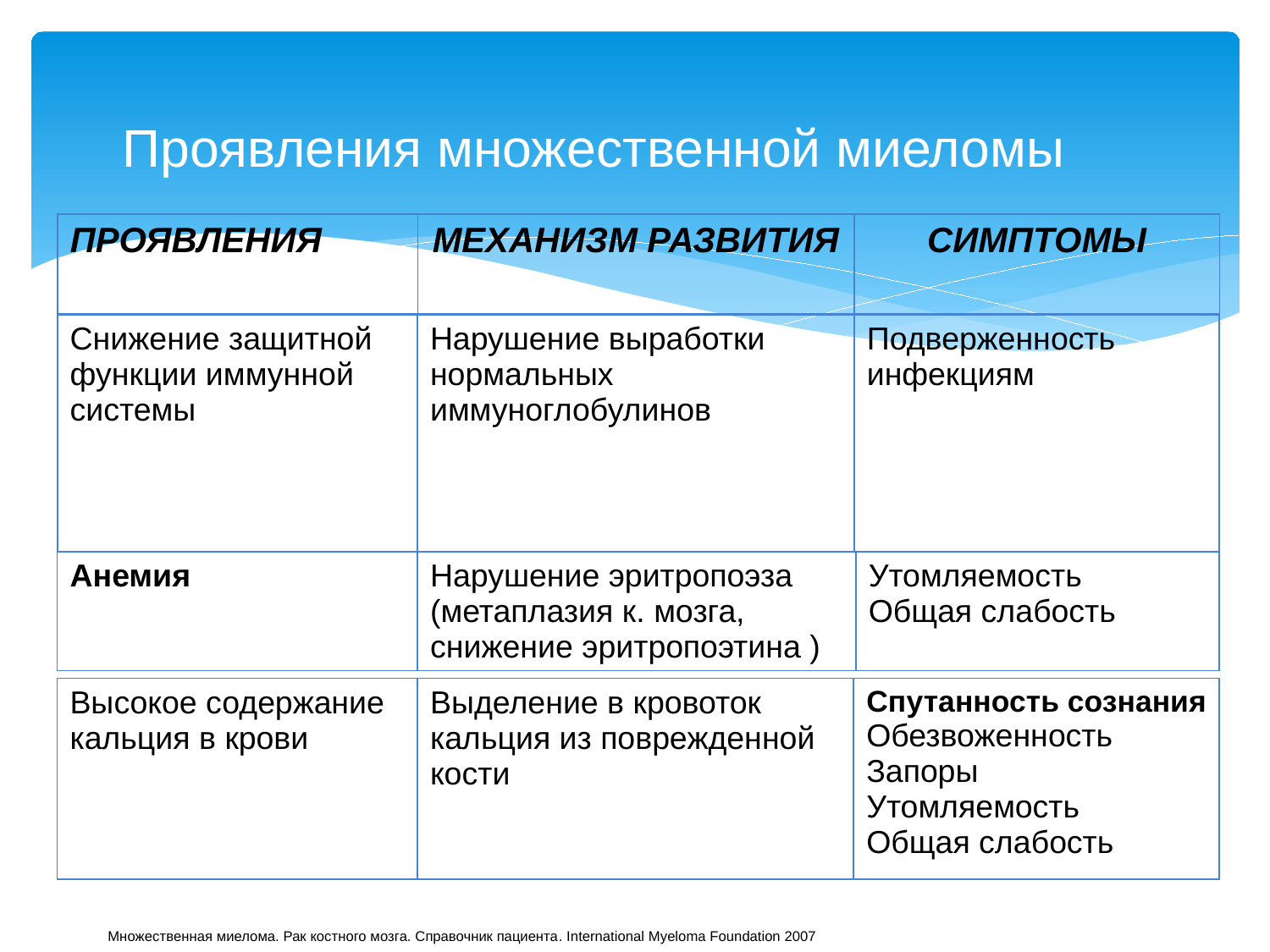

# Проявления множественной миеломы
| ПРОЯВЛЕНИЯ | МЕХАНИЗМ РАЗВИТИЯ | СИМПТОМЫ |
| --- | --- | --- |
| Снижение защитной функции иммунной системы | Нарушение выработки нормальных иммуноглобулинов | Подверженность инфекциям |
| --- | --- | --- |
| Анемия | Нарушение эритропоэза (метаплазия к. мозга, снижение эритропоэтина ) | Утомляемость Общая слабость |
| --- | --- | --- |
| Высокое содержание кальция в крови | Выделение в кровоток кальция из поврежденной кости | Спутанность сознания Обезвоженность Запоры Утомляемость Общая слабость |
| --- | --- | --- |
Множественная миелома. Рак костного мозга. Справочник пациента. International Myeloma Foundation 2007